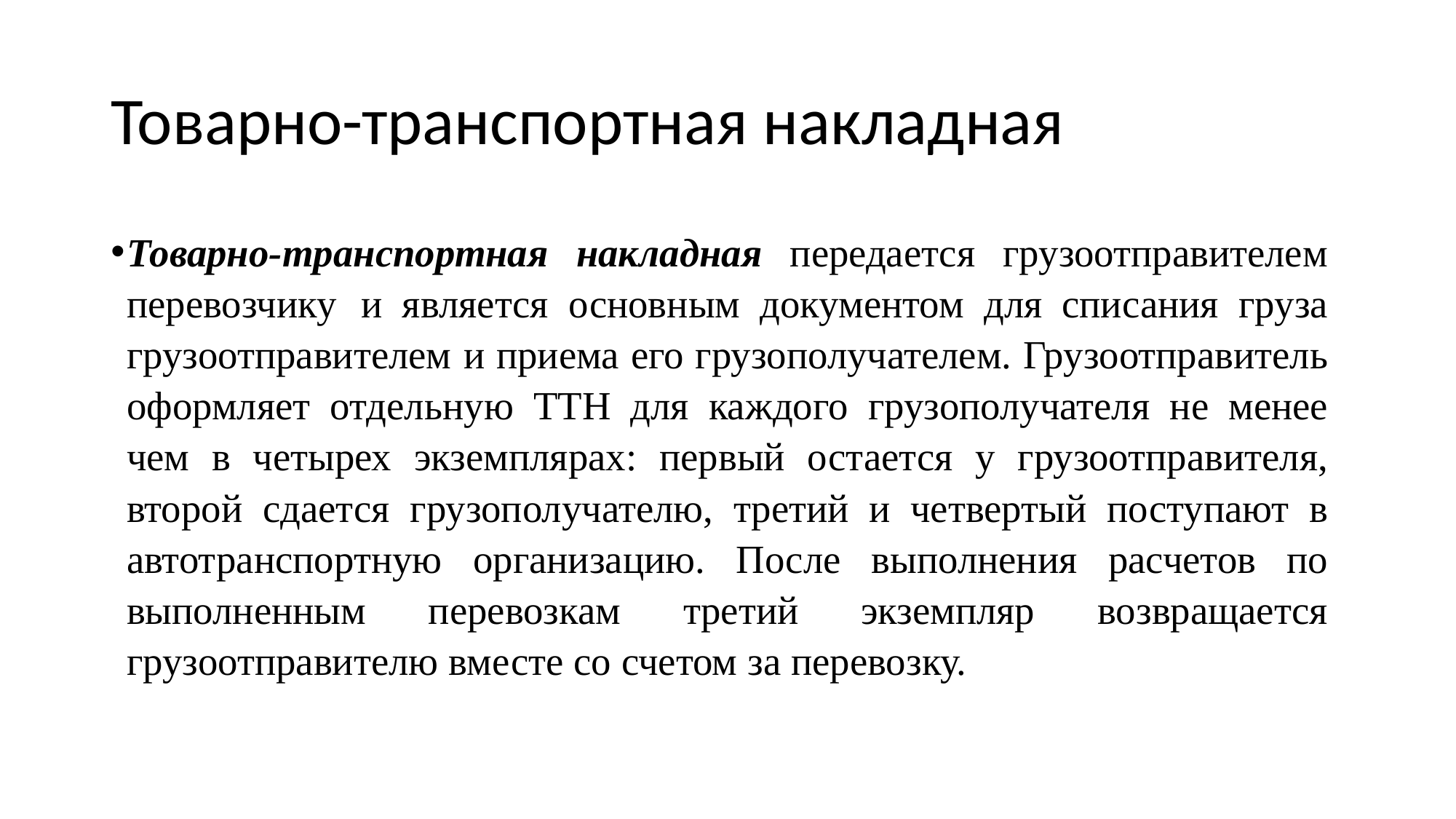

# Товарно-транспортная накладная
Товарно-транспортная накладная передается грузоотправителем перевозчику и является основным документом для списания груза грузоотправителем и приема его грузополучателем. Грузоотправитель оформляет отдельную ТТН для каждого грузополучателя не менее чем в четырех экземплярах: первый остается у грузоотправителя, второй сдается грузополучателю, третий и четвертый поступают в автотранспортную организацию. После выполнения расчетов по выполненным перевозкам третий экземпляр возвращается грузоотправителю вместе со счетом за перевозку.